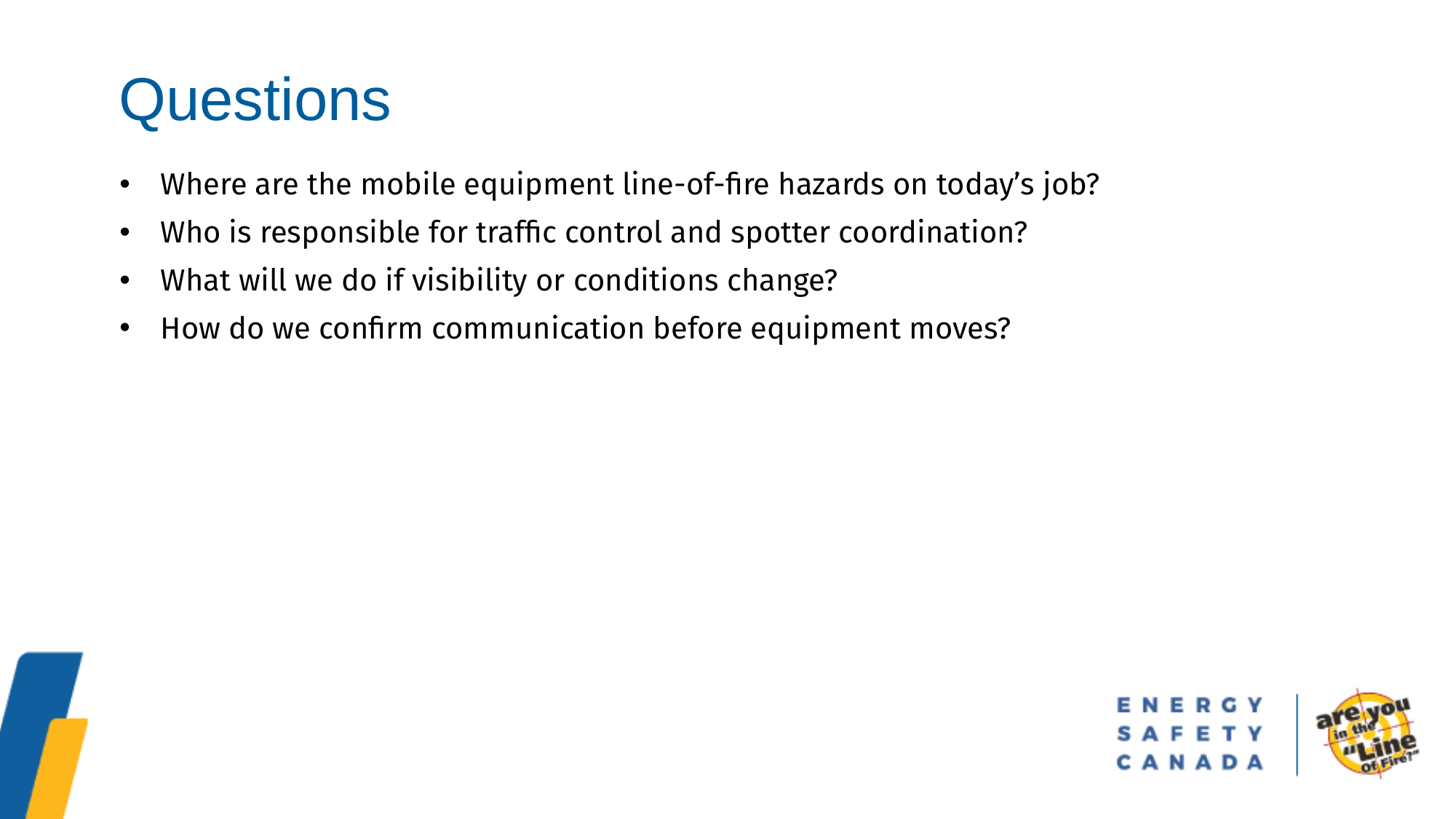

Questions
Where are the mobile equipment line-of-fire hazards on today’s job?
Who is responsible for traffic control and spotter coordination?
What will we do if visibility or conditions change?
How do we confirm communication before equipment moves?